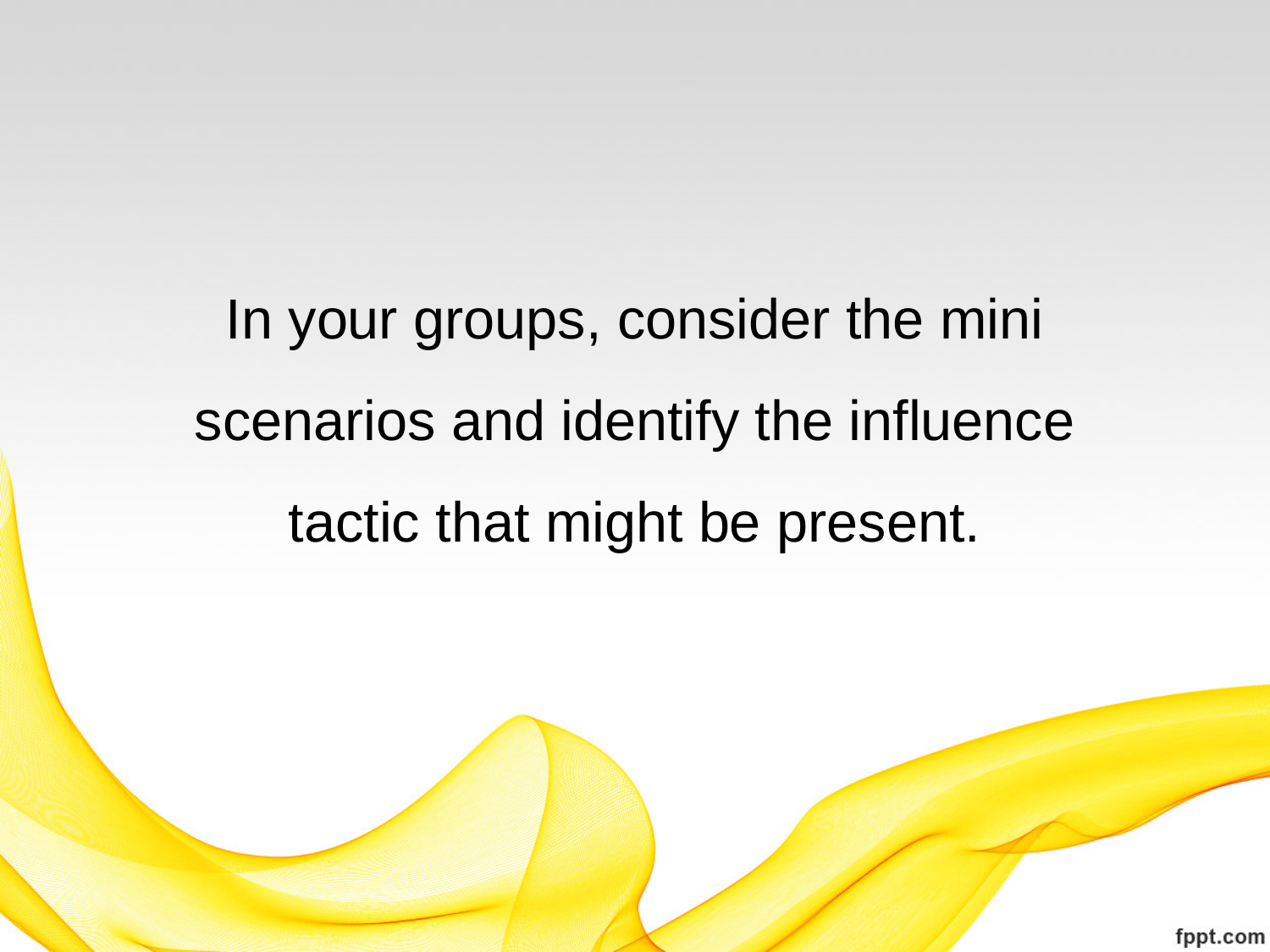

In your groups, consider the mini scenarios and identify the influence tactic that might be present.